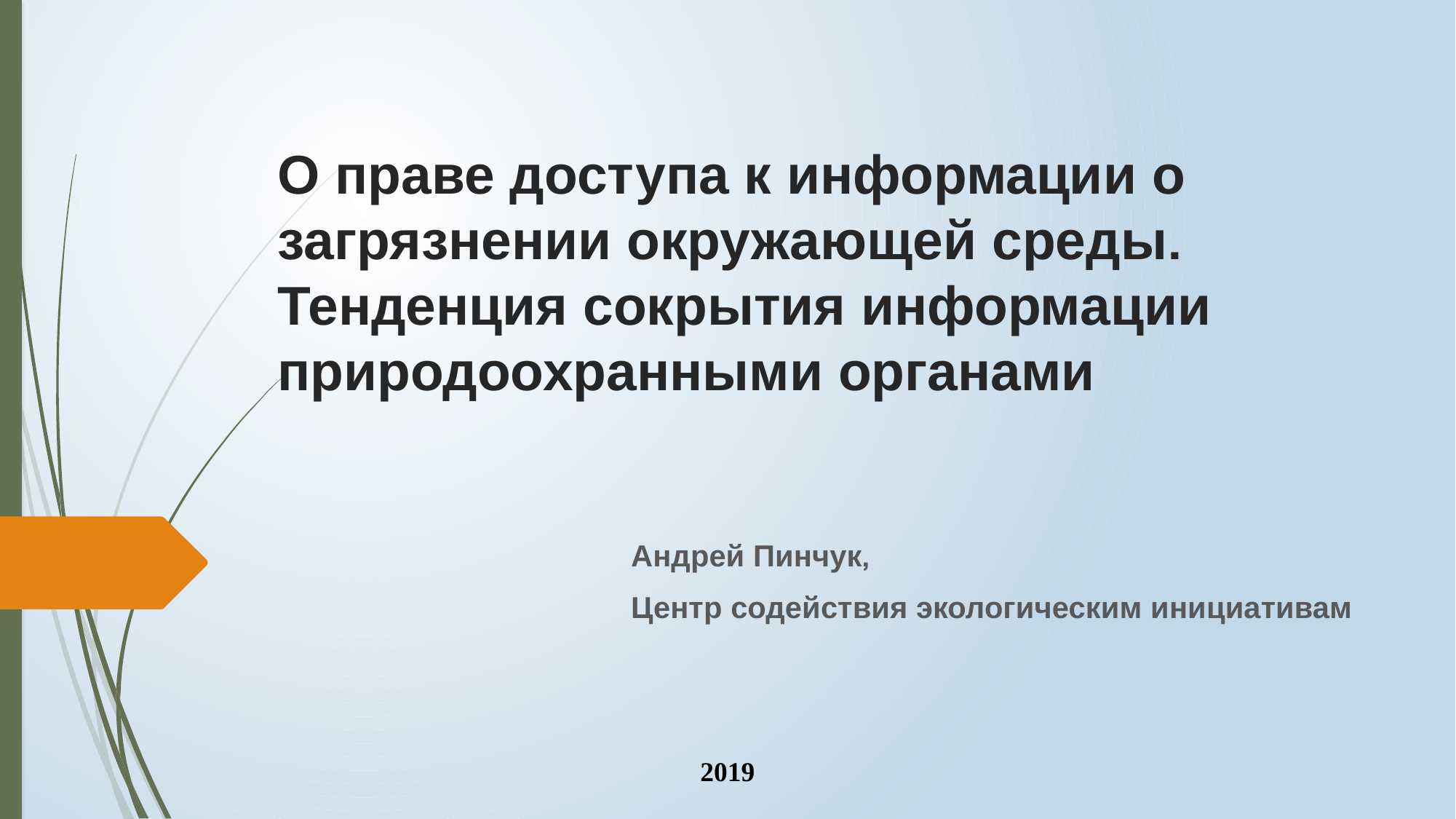

# О праве доступа к информации о загрязнении окружающей среды. Тенденция сокрытия информации природоохранными органами
Андрей Пинчук,
Центр содействия экологическим инициативам
2019